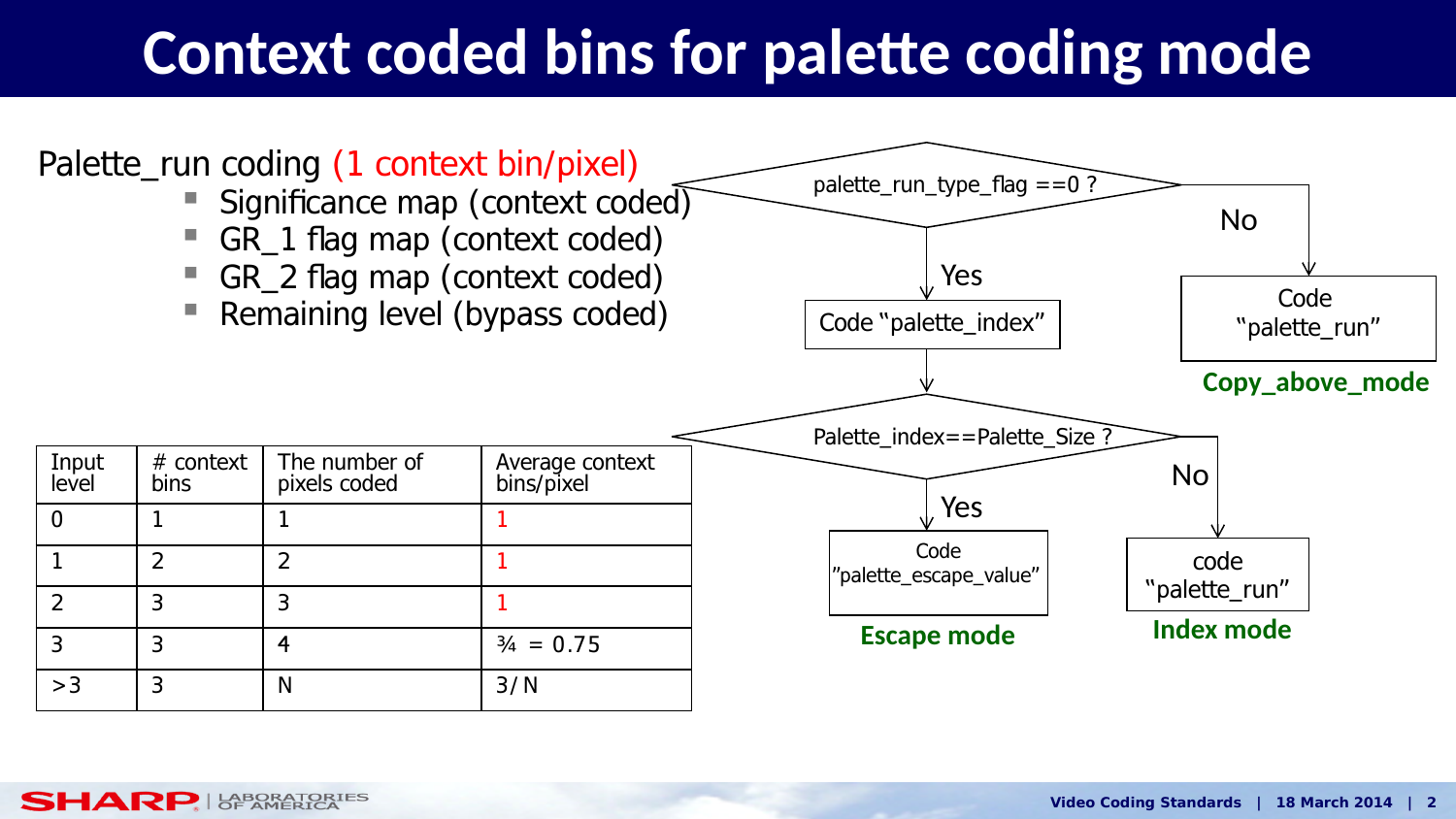

Context coded bins for palette coding mode
Palette_run coding (1 context bin/pixel)
Significance map (context coded)
GR_1 flag map (context coded)
GR_2 flag map (context coded)
Remaining level (bypass coded)
palette_run_type_flag ==0 ?
No
Yes
Code
“palette_run”
Code “palette_index”
Copy_above_mode
Palette_index==Palette_Size ?
No
Yes
Code
”palette_escape_value”
code
“palette_run”
Index mode
Escape mode

| Input level | # context bins | The number of pixels coded | Average context bins/pixel |
| --- | --- | --- | --- |
| 0 | 1 | 1 | 1 |
| 1 | 2 | 2 | 1 |
| 2 | 3 | 3 | 1 |
| 3 | 3 | 4 | ¾ = 0.75 |
| >3 | 3 | N | 3/N |